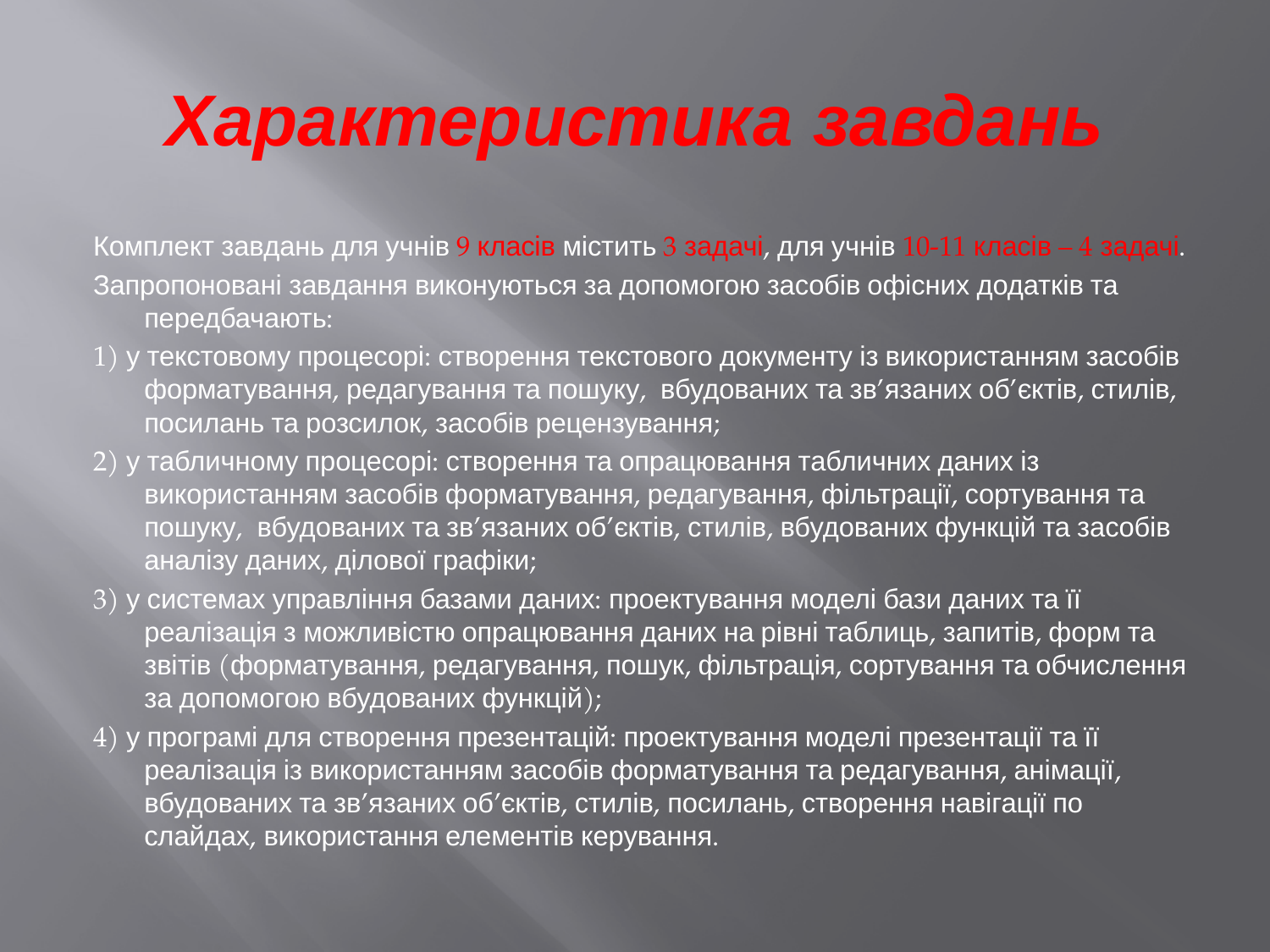

# Характеристика завдань
Комплект завдань для учнів 9 класів містить 3 задачі, для учнів 10-11 класів – 4 задачі.
Запропоновані завдання виконуються за допомогою засобів офісних додатків та передбачають:
1) у текстовому процесорі: створення текстового документу із використанням засобів форматування, редагування та пошуку,  вбудованих та зв’язаних об’єктів, стилів, посилань та розсилок, засобів рецензування;
2) у табличному процесорі: створення та опрацювання табличних даних із використанням засобів форматування, редагування, фільтрації, сортування та пошуку,  вбудованих та зв’язаних об’єктів, стилів, вбудованих функцій та засобів аналізу даних, ділової графіки;
3) у системах управління базами даних: проектування моделі бази даних та її реалізація з можливістю опрацювання даних на рівні таблиць, запитів, форм та звітів (форматування, редагування, пошук, фільтрація, сортування та обчислення за допомогою вбудованих функцій);
4) у програмі для створення презентацій: проектування моделі презентації та її реалізація із використанням засобів форматування та редагування, анімації, вбудованих та зв’язаних об’єктів, стилів, посилань, створення навігації по слайдах, використання елементів керування.